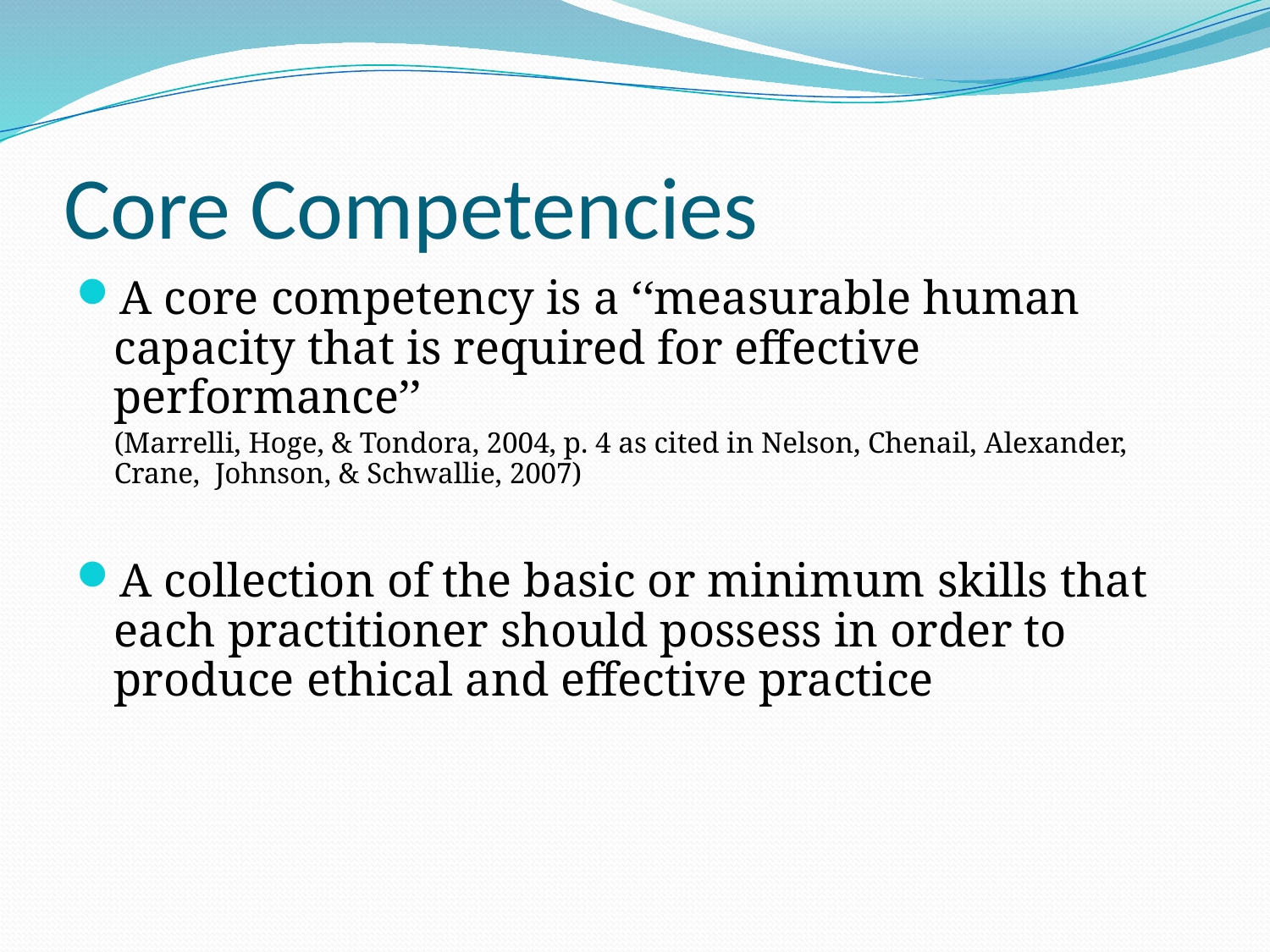

# Core Competencies
A core competency is a ‘‘measurable human capacity that is required for effective performance’’
	(Marrelli, Hoge, & Tondora, 2004, p. 4 as cited in Nelson, Chenail, Alexander, Crane,  Johnson, & Schwallie, 2007)

A collection of the basic or minimum skills that each practitioner should possess in order to produce ethical and effective practice